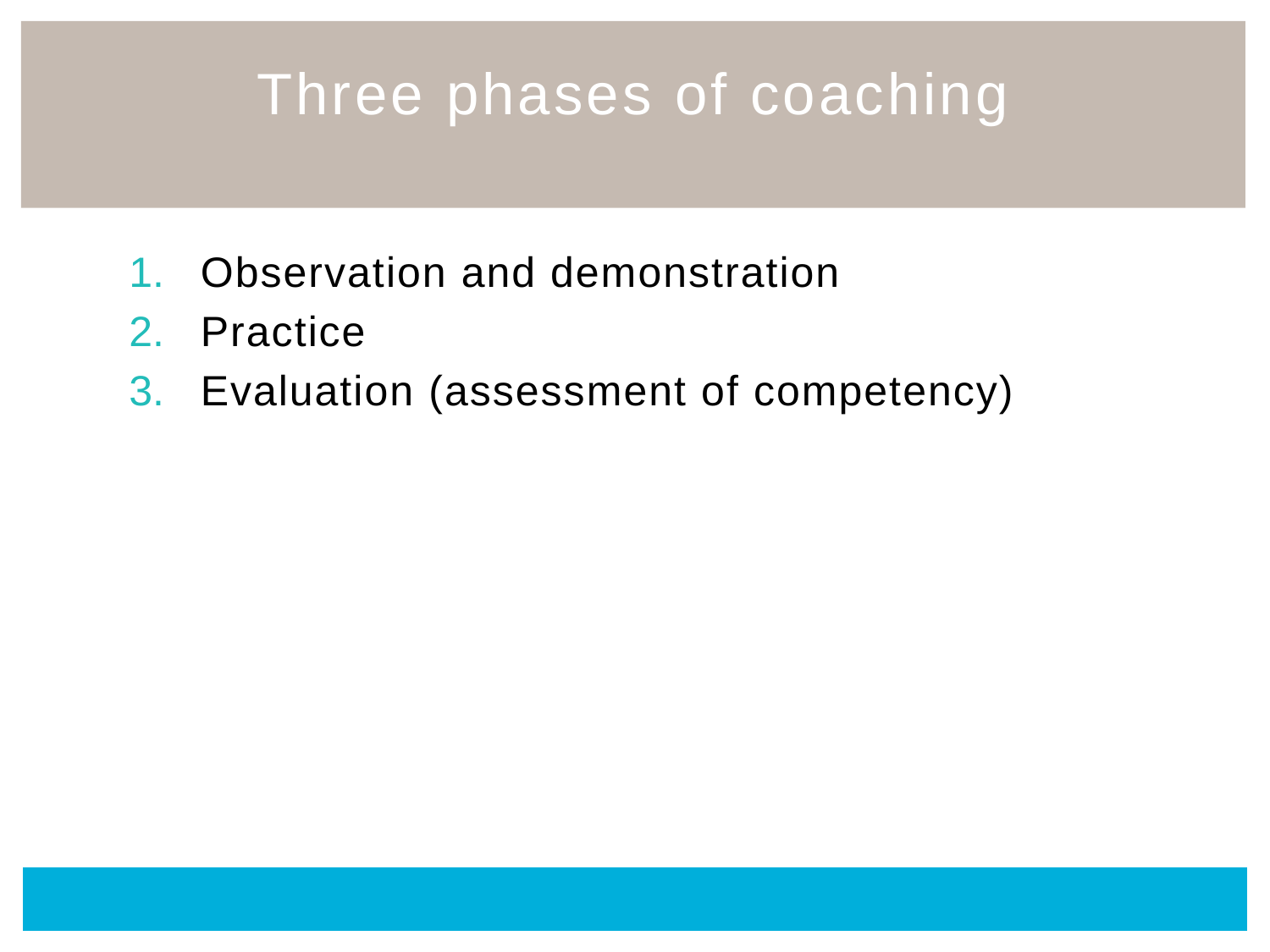

# Three phases of coaching
Observation and demonstration
Practice
Evaluation (assessment of competency)